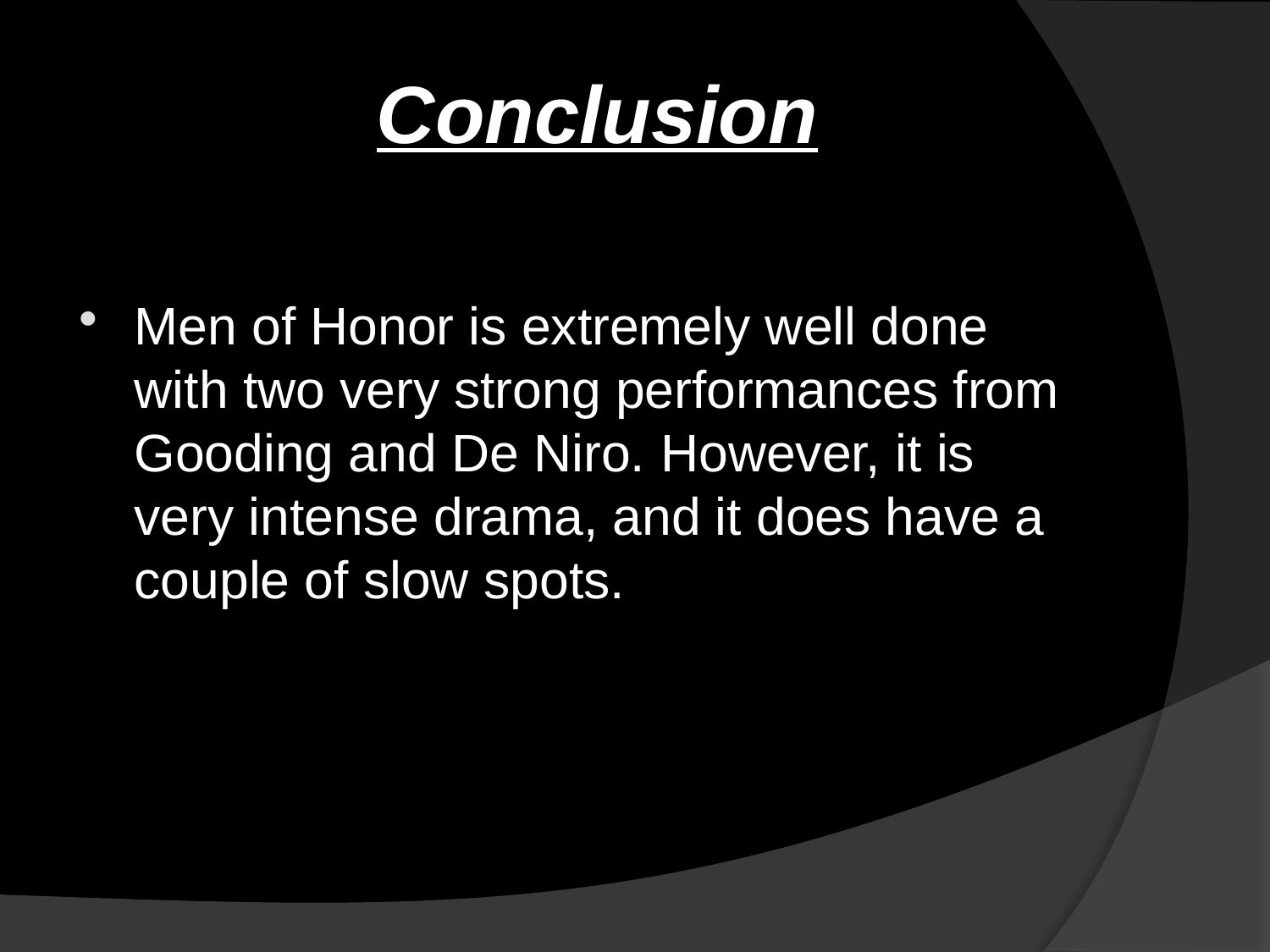

# Conclusion
Men of Honor is extremely well done with two very strong performances from Gooding and De Niro. However, it is very intense drama, and it does have a couple of slow spots.